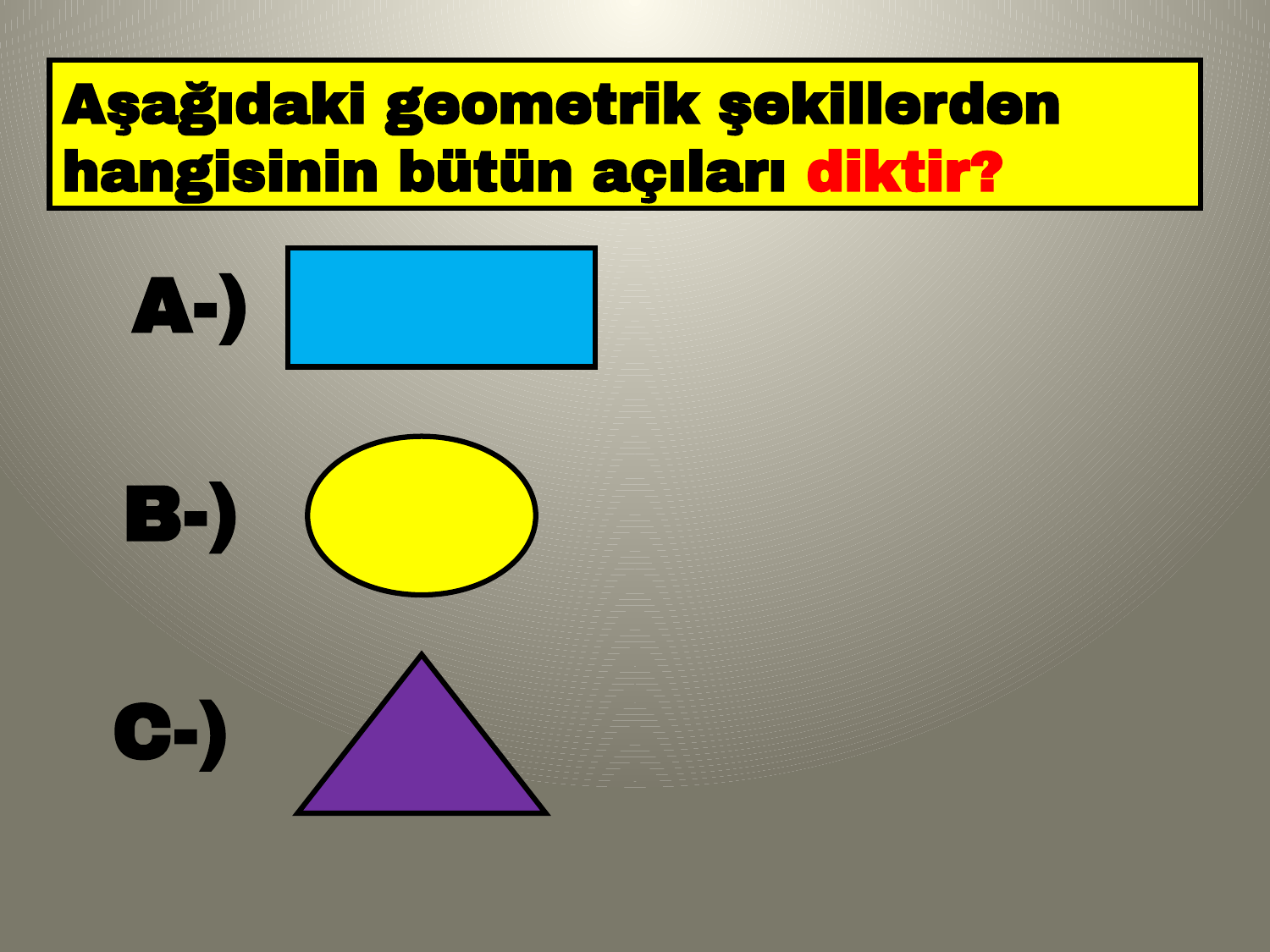

Aşağıdaki geometrik şekillerden hangisinin bütün açıları diktir?
A-)

B-)

C-)